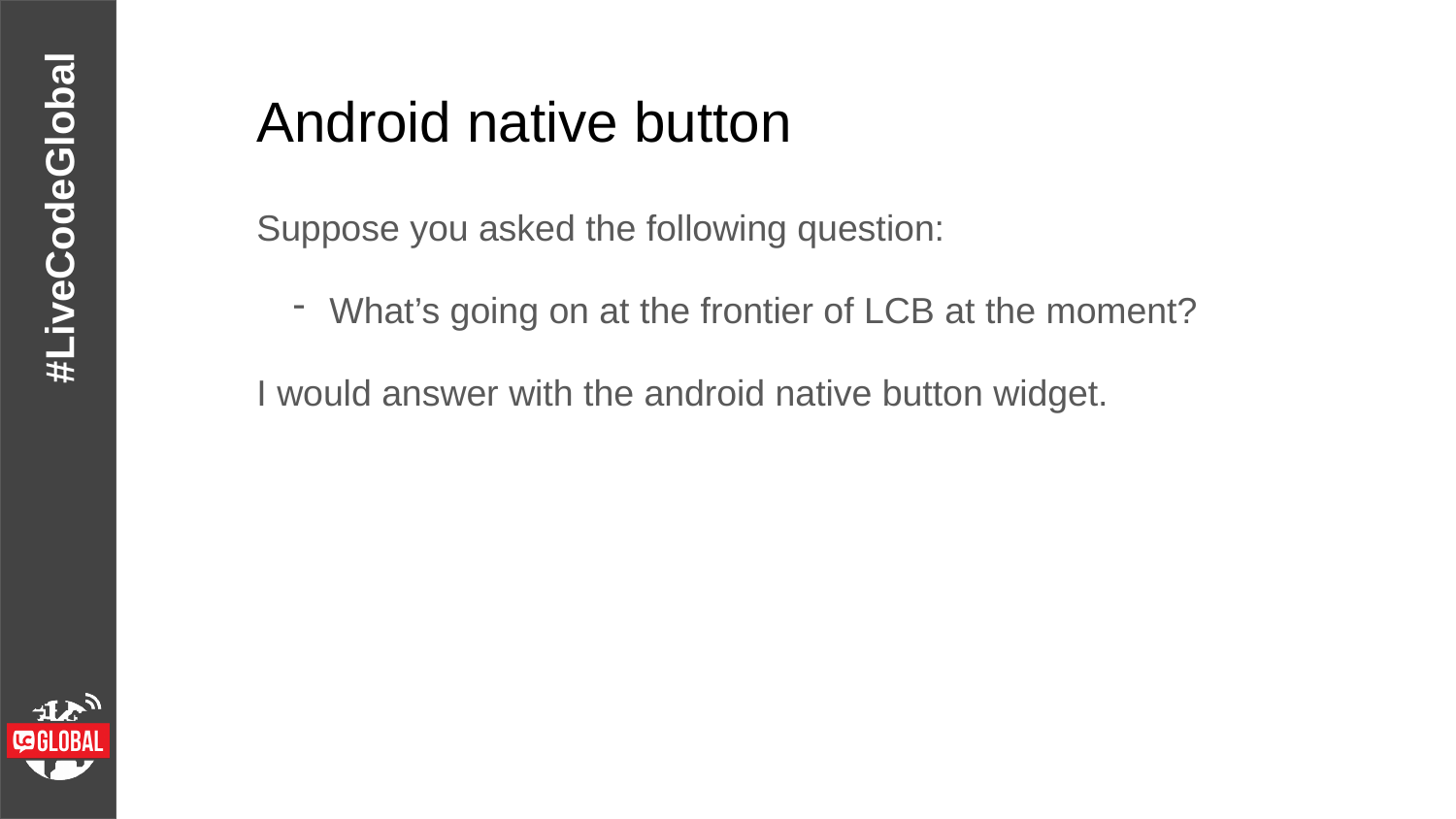

# Android native button
Suppose you asked the following question:
What’s going on at the frontier of LCB at the moment?
I would answer with the android native button widget.